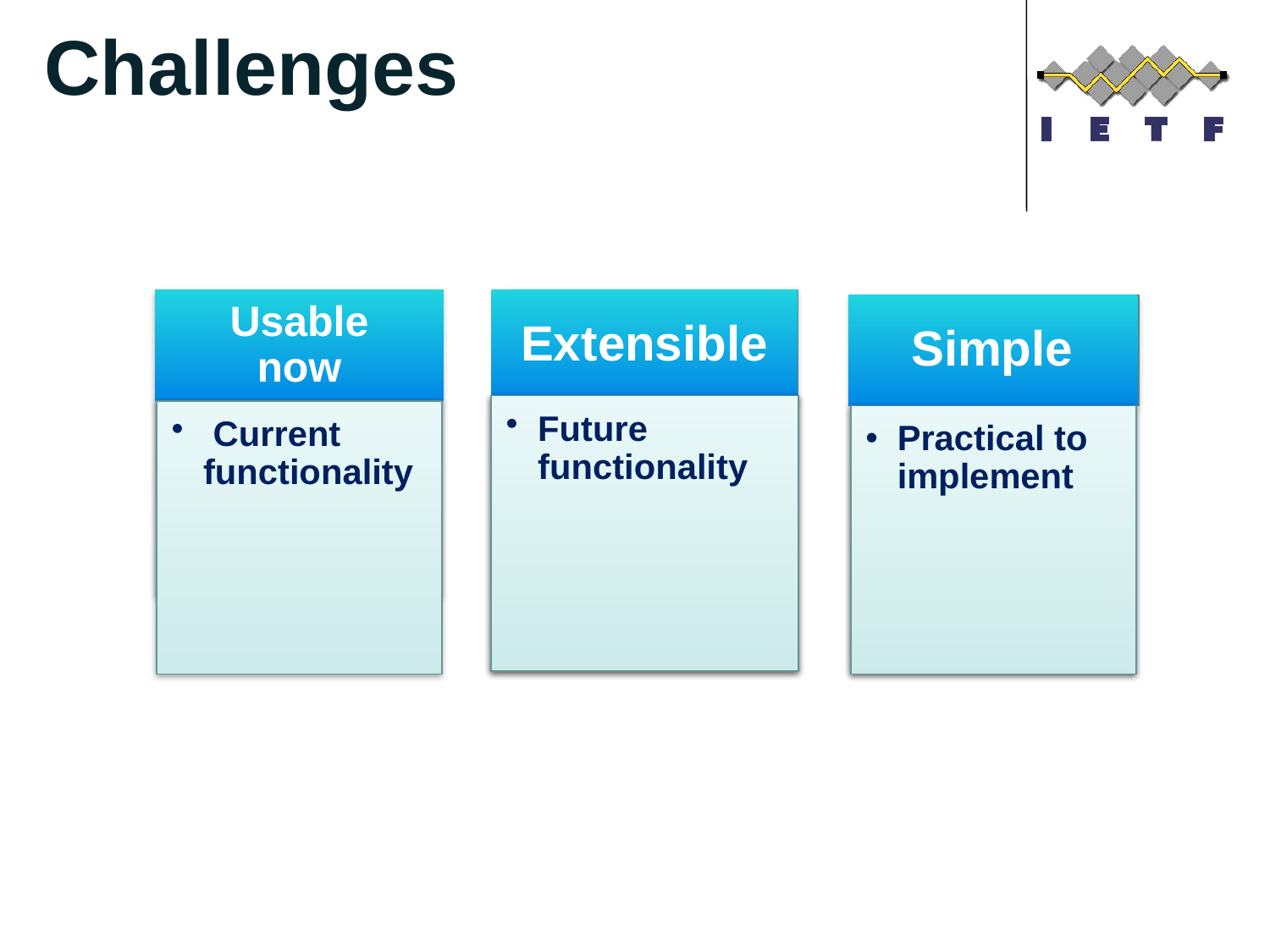

# Challenges
Extensible

Usable now
Simple

Future functionality

 Current functionality

Practical to implement